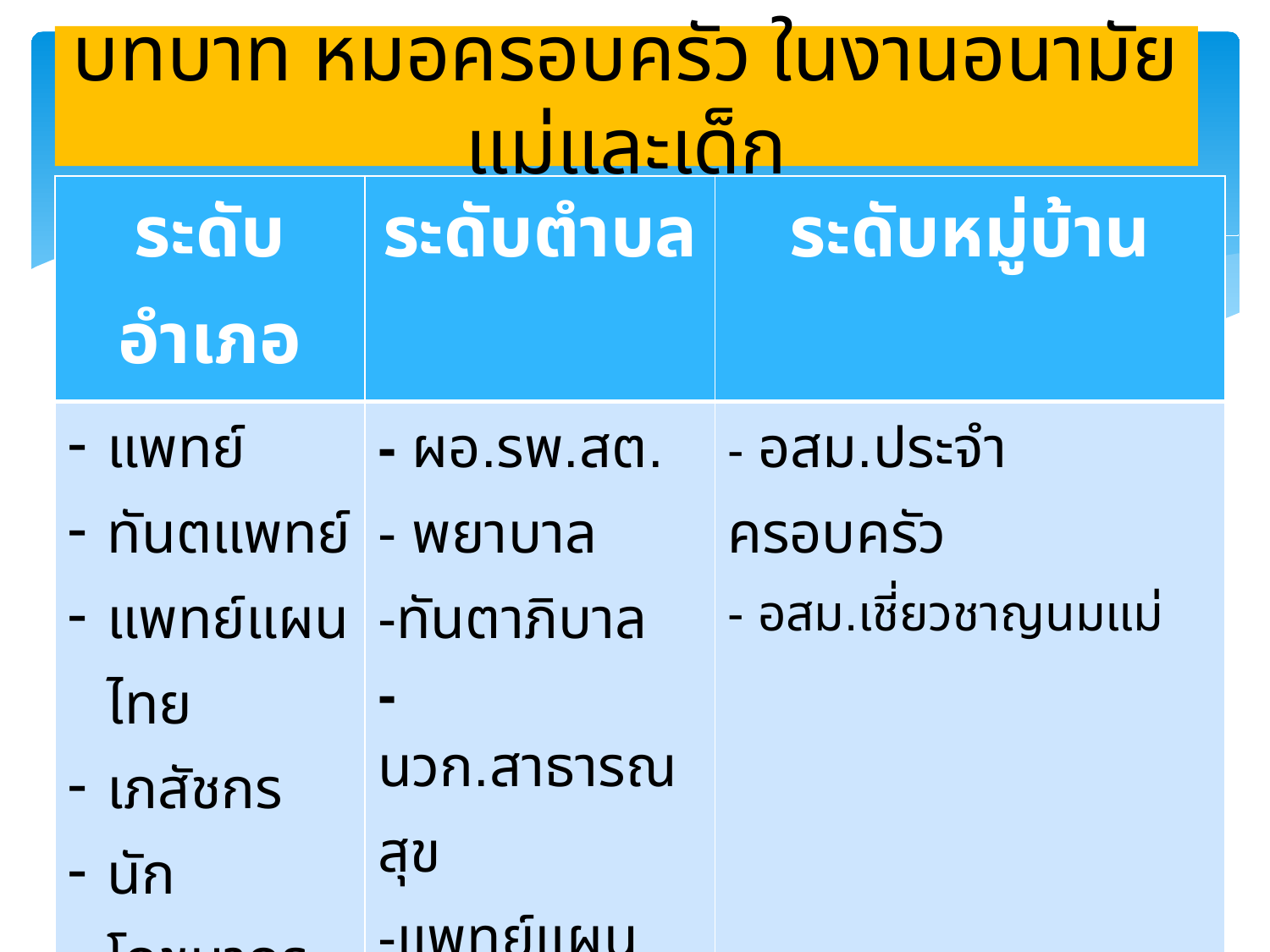

# บทบาท หมอครอบครัว ในงานอนามัยแม่และเด็ก
| ระดับอำเภอ | ระดับตำบล | ระดับหมู่บ้าน |
| --- | --- | --- |
| แพทย์ ทันตแพทย์ แพทย์แผนไทย เภสัชกร นักโภชนากร พยาบาล Lab | - ผอ.รพ.สต. - พยาบาล -ทันตาภิบาล - นวก.สาธารณสุข -แพทย์แผนไทย -เครือข่ายในชุมชน (เพศวิถีศึกษา, อปท.) | - อสม.ประจำครอบครัว - อสม.เชี่ยวชาญนมแม่ |
| รพช.ดูแลแบบองค์รวม (สหสาขาวิชาชีพ) | -ดูแลรายหมู่บ้าน -ดูแล อสม. | - ค้นหาหญิงตั้งครรภ์รายใหม่ - ดูแลแม่และเด็กในเขตรับผิดชอบ |